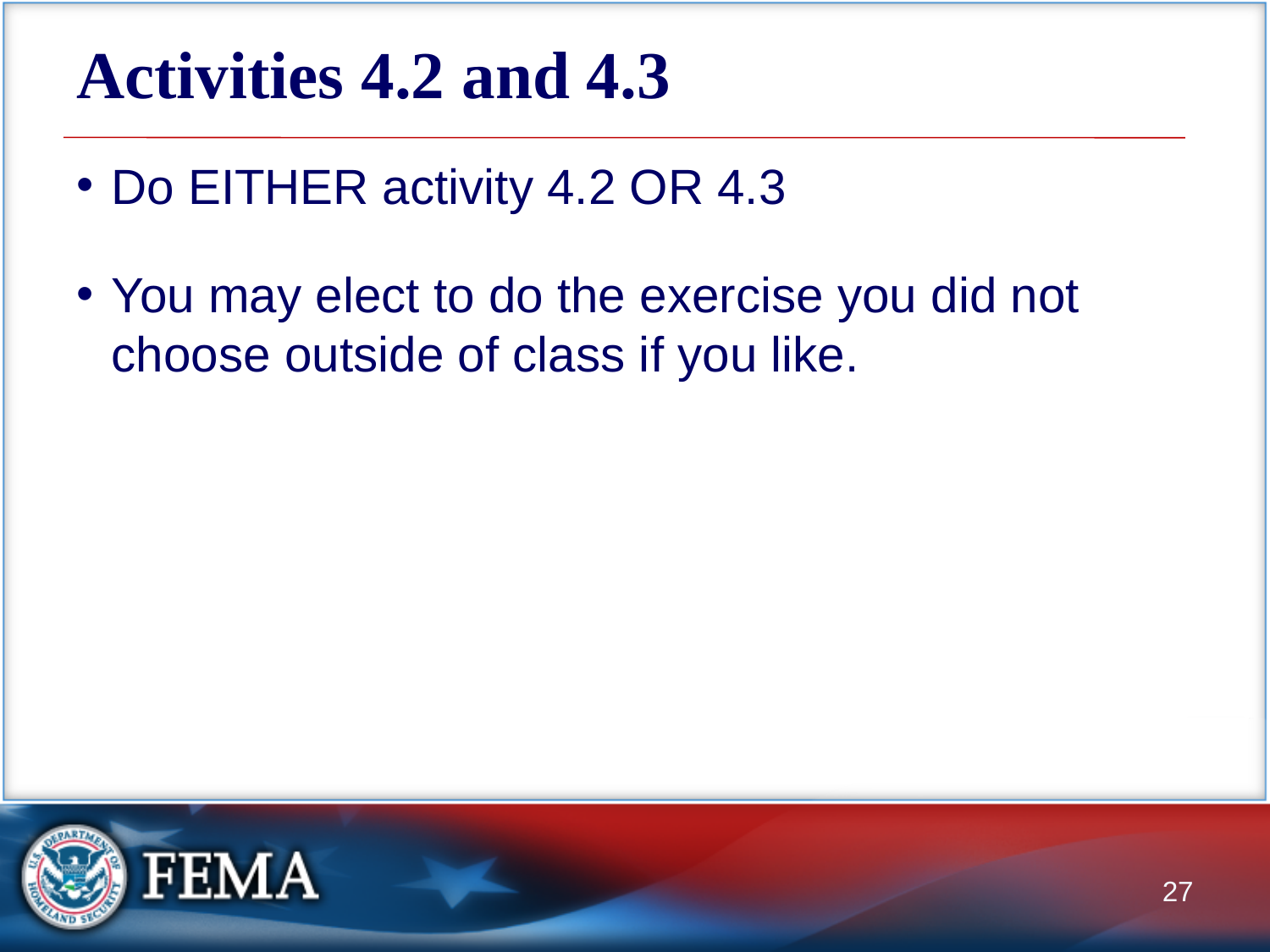

# Activities 4.2 and 4.3
Do EITHER activity 4.2 OR 4.3
You may elect to do the exercise you did not choose outside of class if you like.
27